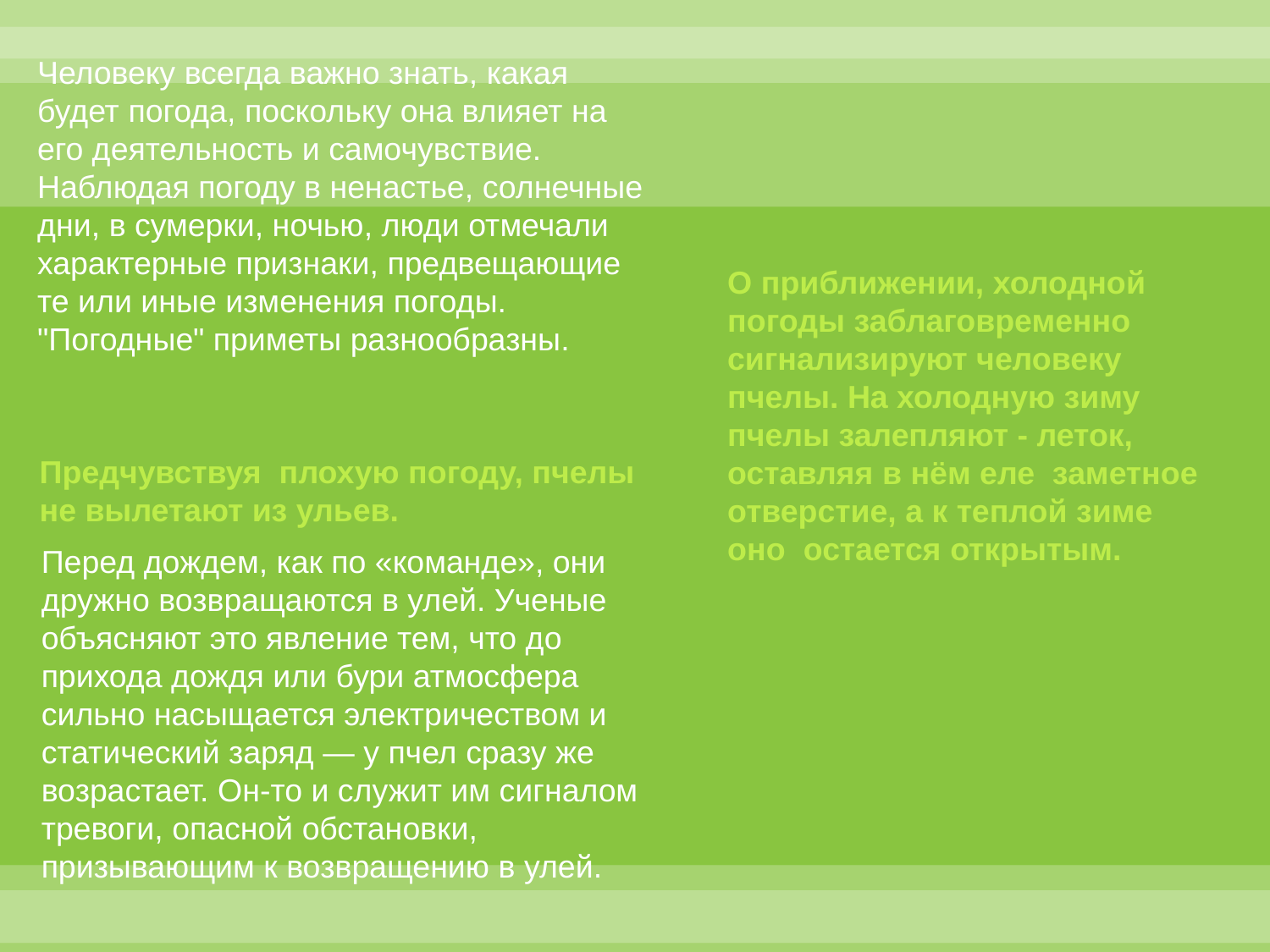

Человеку всегда важно знать, какая будет погода, поскольку она влияет на его деятельность и самочувствие. Наблюдая погоду в ненастье, солнечные дни, в сумерки, ночью, люди отмечали характерные признаки, предвещающие те или иные изменения погоды. "Погодные" приметы разнообразны.
О приближении, холодной погоды заблаговременно сигнализируют человеку  пчелы. На холодную зиму пчелы залепляют - леток, оставляя в нём еле  заметное отверстие, а к теплой зиме оно  остается открытым.
Предчувствуя  плохую погоду, пчелы не вылетают из ульев.
Перед дождем, как по «команде», они дружно возвращаются в улей. Ученые объясняют это явление тем, что до прихода дождя или бури атмосфера сильно насыщается электричеством и статический заряд — у пчел сразу же возрастает. Он-то и служит им сигналом тревоги, опасной обстановки, призывающим к возвращению в улей.